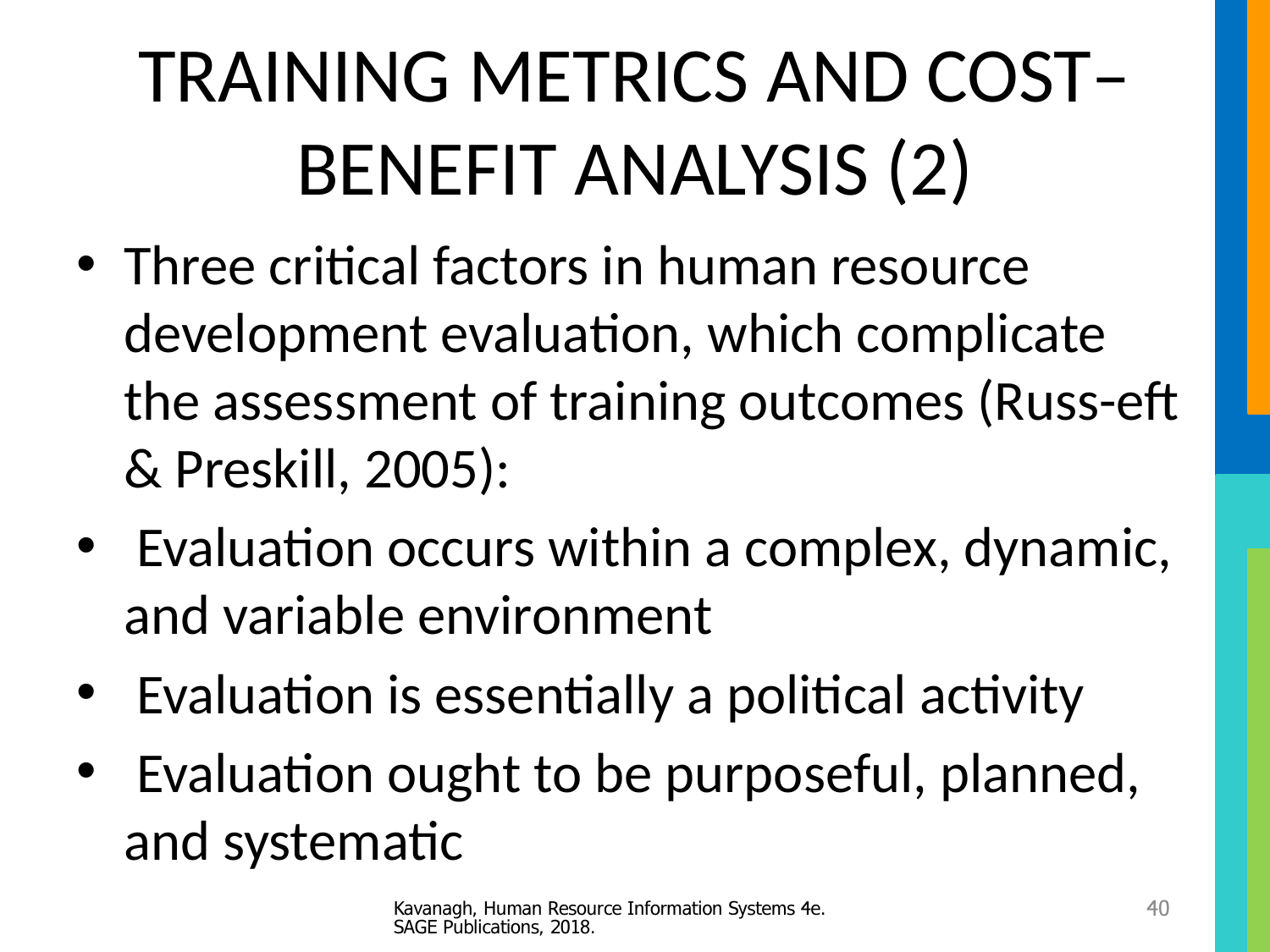

# TRAINING METRICS AND COST–BENEFIT ANALYSIS (2)
Three critical factors in human resource development evaluation, which complicate the assessment of training outcomes (Russ-eft & Preskill, 2005):
 Evaluation occurs within a complex, dynamic, and variable environment
 Evaluation is essentially a political activity
 Evaluation ought to be purposeful, planned, and systematic
Kavanagh, Human Resource Information Systems 4e. SAGE Publications, 2018.
40